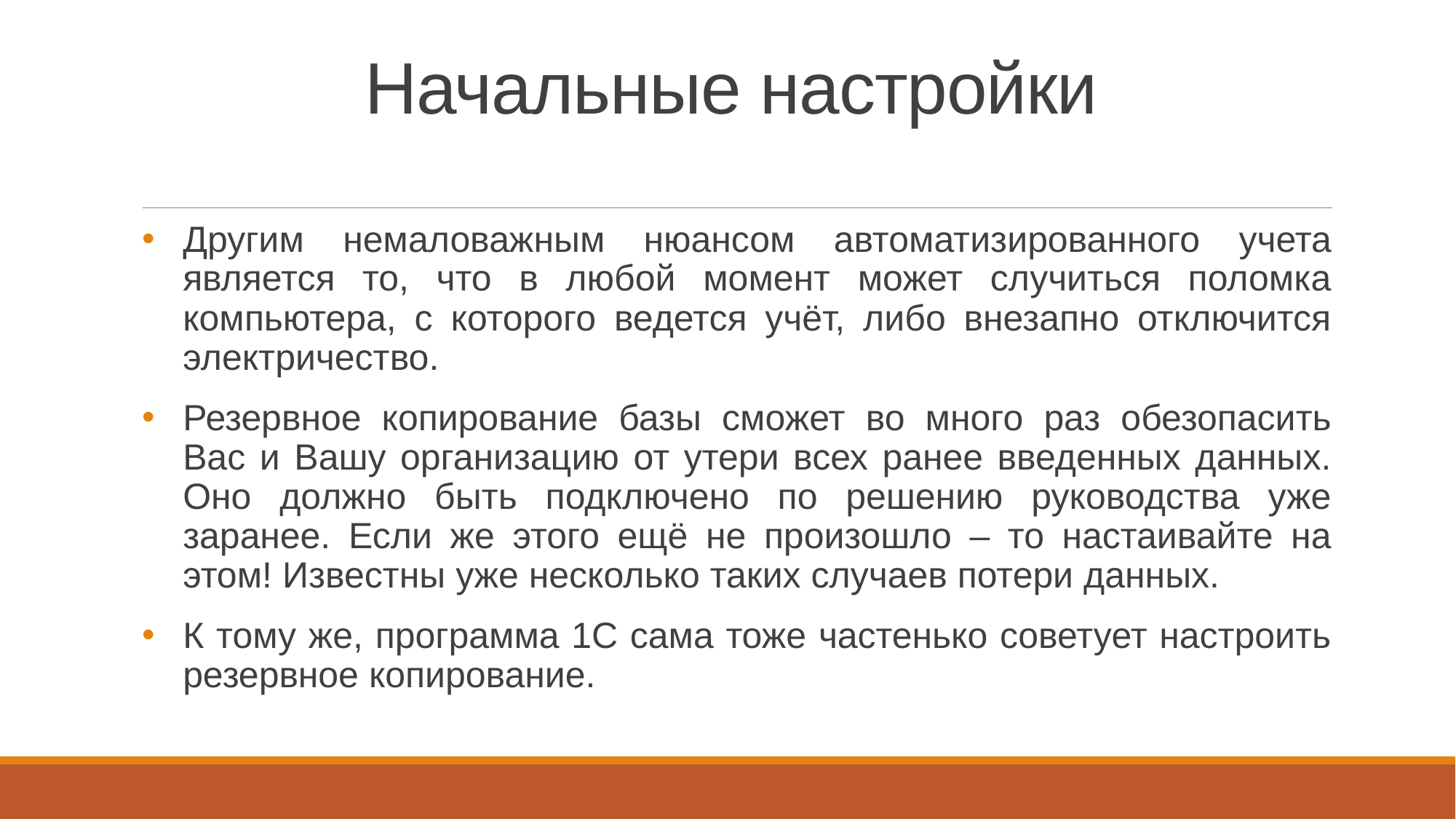

# Начальные настройки
Другим немаловажным нюансом автоматизированного учета является то, что в любой момент может случиться поломка компьютера, с которого ведется учёт, либо внезапно отключится электричество.
Резервное копирование базы сможет во много раз обезопасить Вас и Вашу организацию от утери всех ранее введенных данных. Оно должно быть подключено по решению руководства уже заранее. Если же этого ещё не произошло – то настаивайте на этом! Известны уже несколько таких случаев потери данных.
К тому же, программа 1С сама тоже частенько советует настроить резервное копирование.